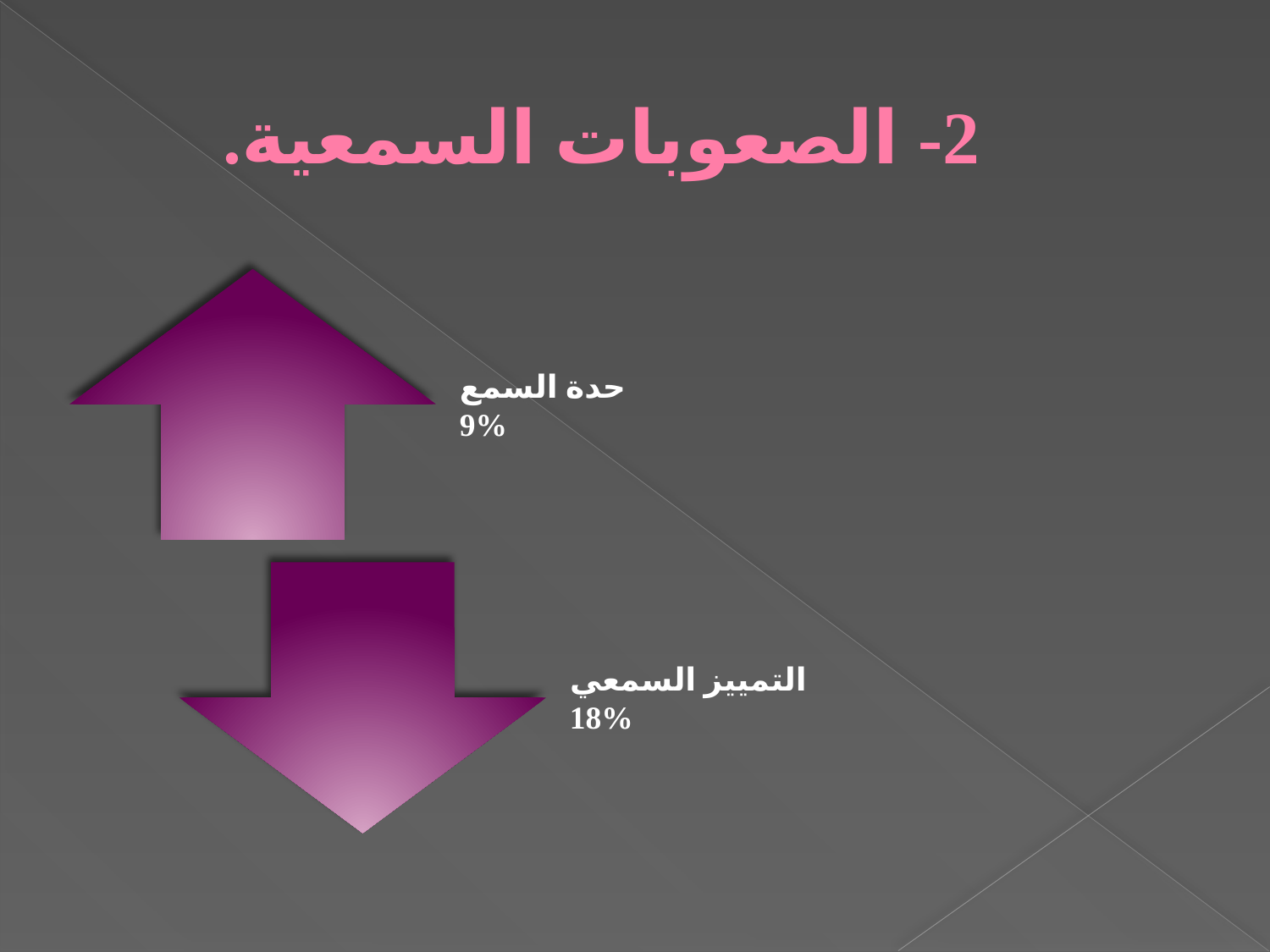

# 2- الصعوبات السمعية.
حدة السمع
9%
التمييز السمعي
18%